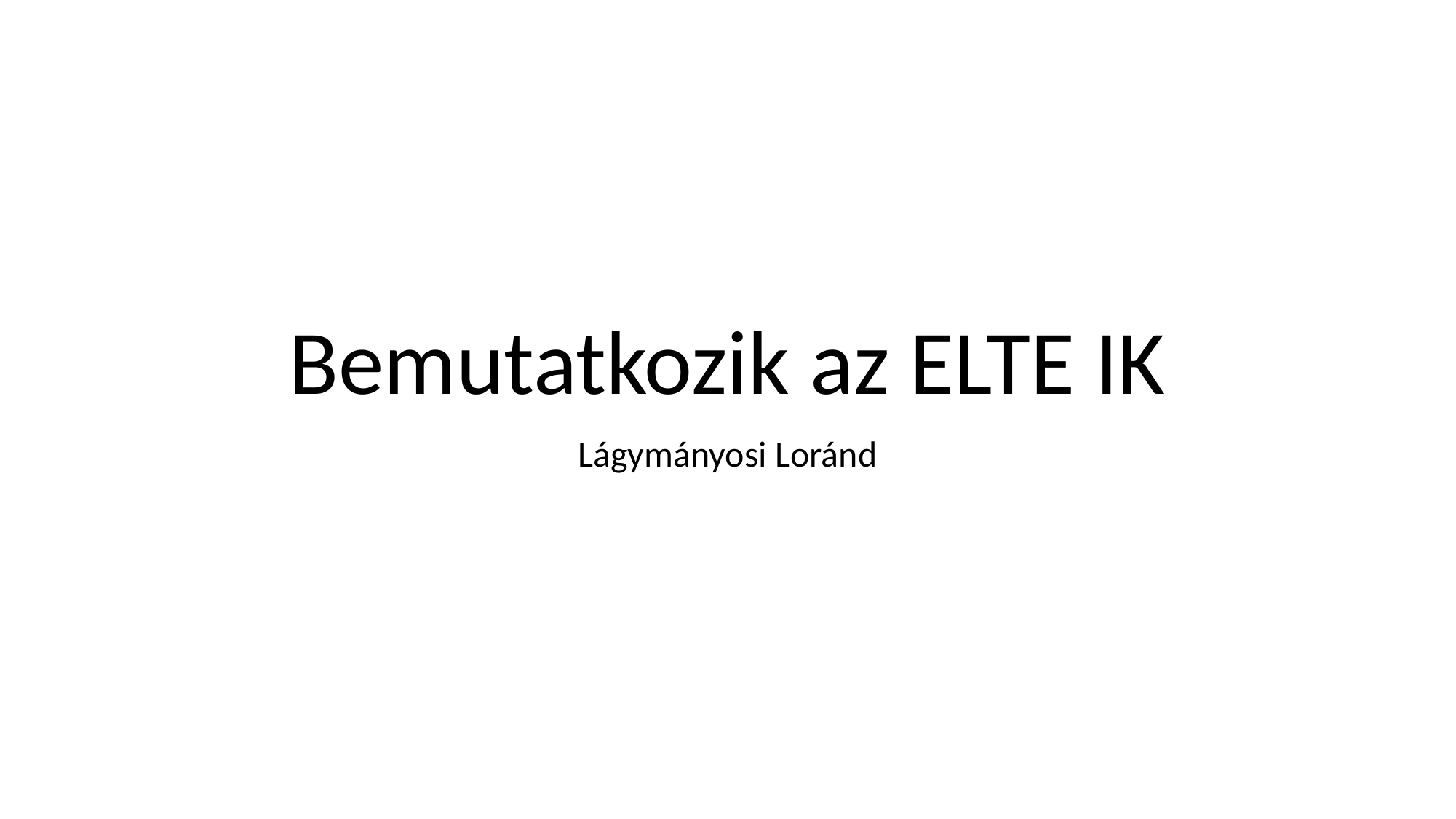

# Bemutatkozik az ELTE IK
Lágymányosi Loránd